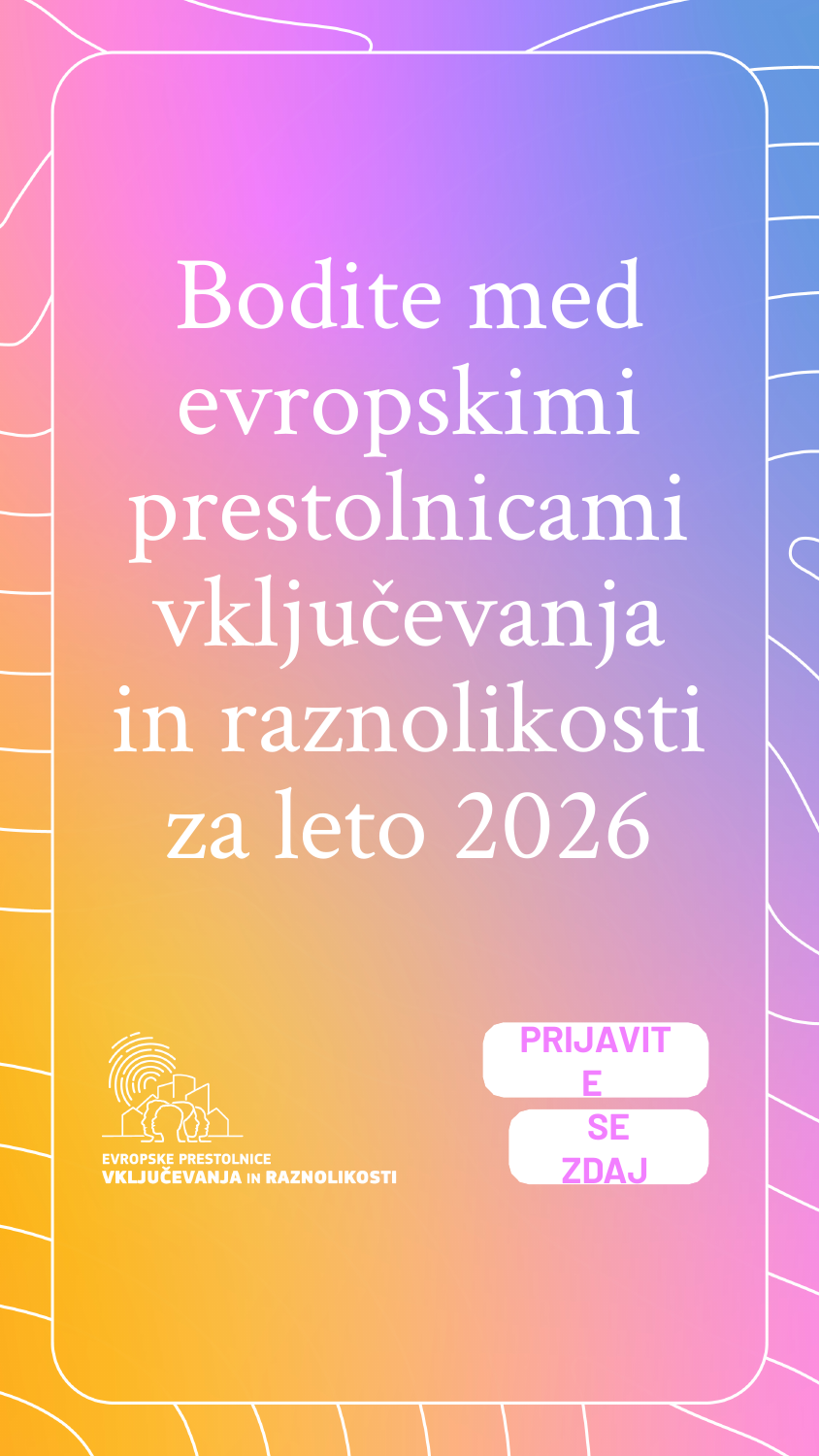

# Bodite med evropskimi prestolnicami vključevanja in raznolikosti za leto 2026
PRIJAVITE
SE ZDAJ